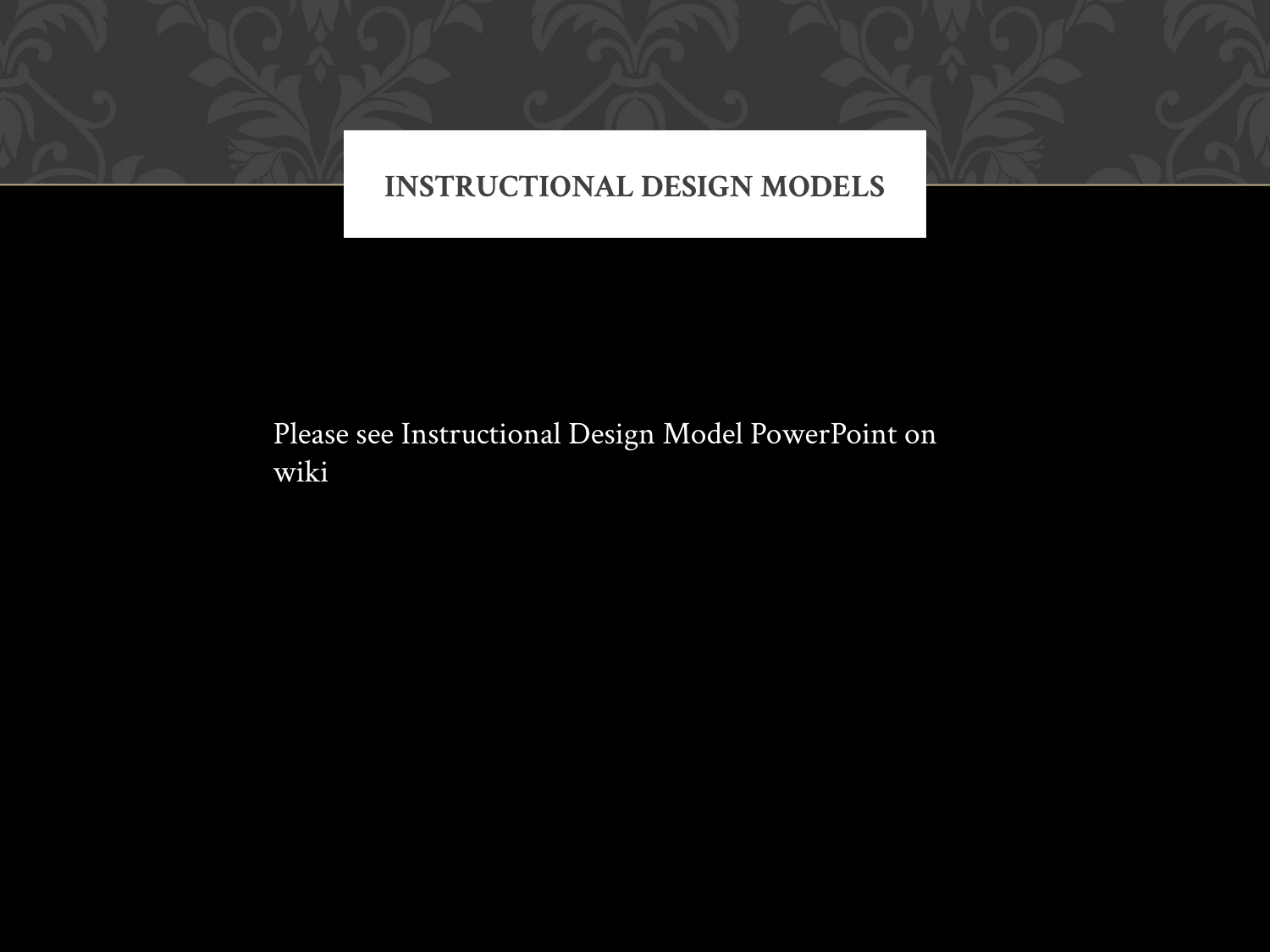

# Instructional design models
Please see Instructional Design Model PowerPoint on wiki